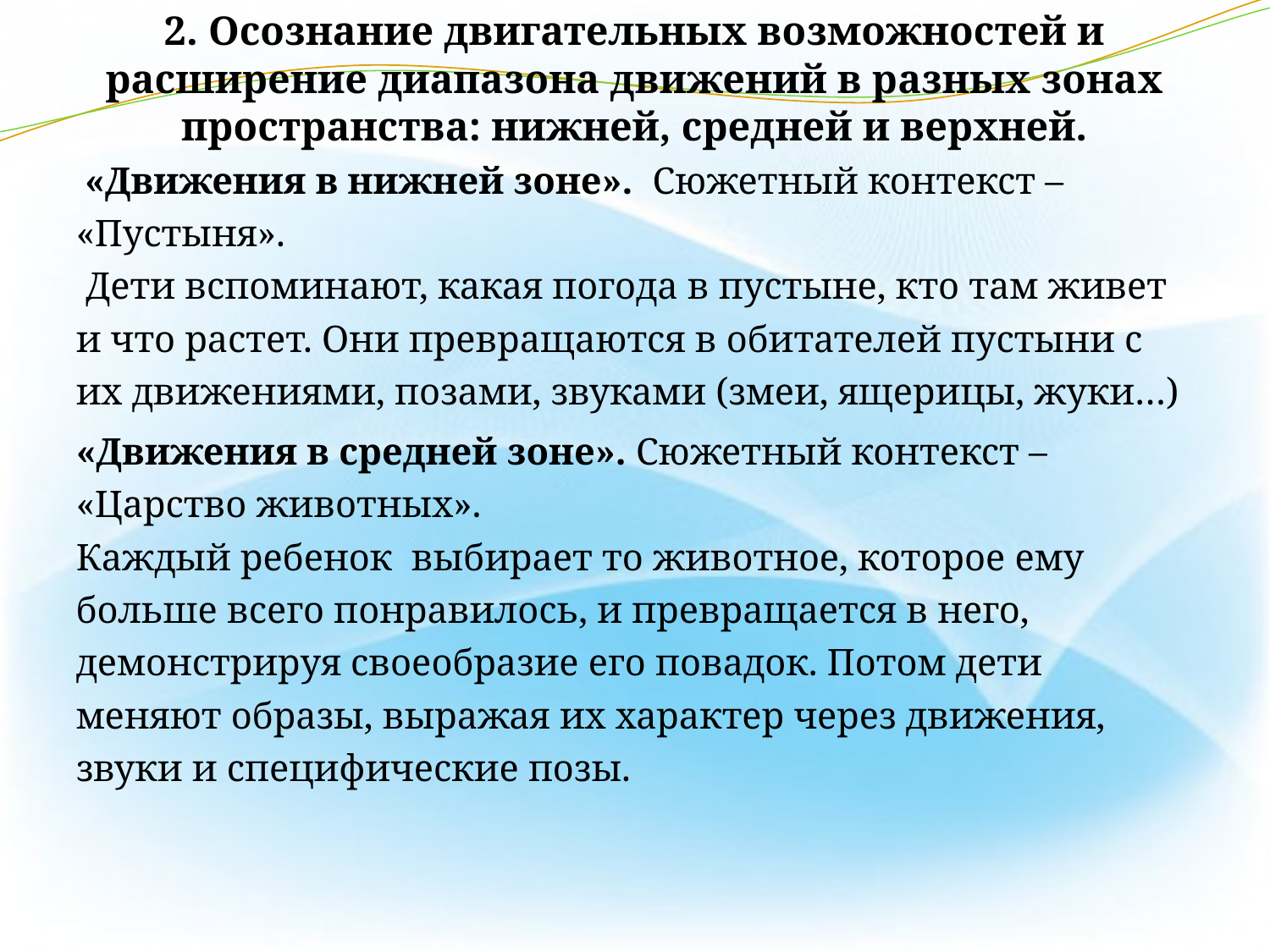

2. Осознание двигательных возможностей и расширение диапазона движений в разных зонах пространства: нижней, средней и верхней.
  «Движения в нижней зоне».  Сюжетный контекст – «Пустыня».
 Дети вспоминают, какая погода в пустыне, кто там живет и что растет. Они превращаются в обитателей пустыни с их движениями, позами, звуками (змеи, ящерицы, жуки…)
«Движения в средней зоне». Сюжетный контекст – «Царство животных».
Каждый ребенок  выбирает то животное, которое ему больше всего понравилось, и превращается в него, демонстрируя своеобразие его повадок. Потом дети меняют образы, выражая их характер через движения, звуки и специфические позы.